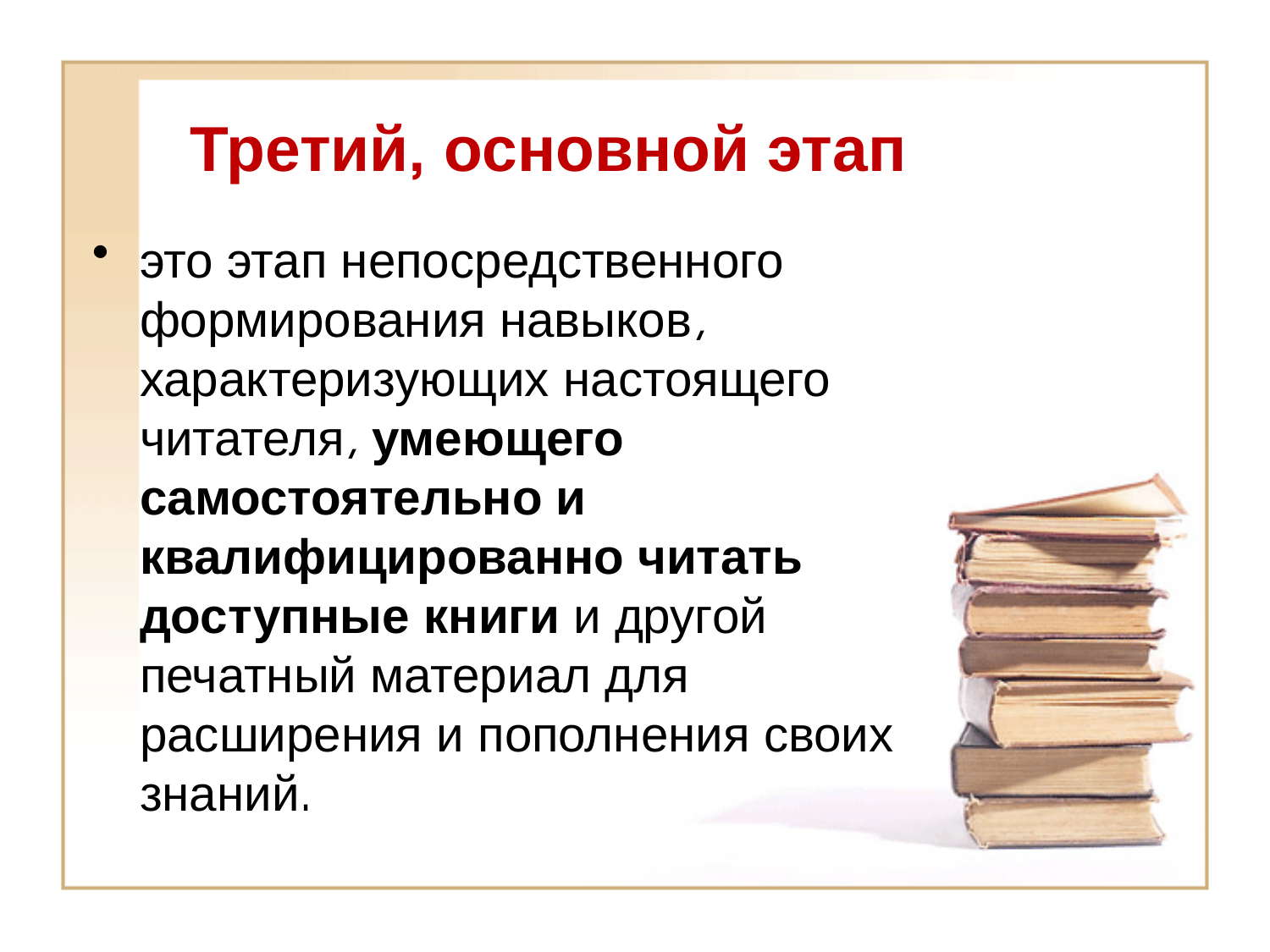

# Третий, основной этап
это этап непосредственного формирования навыков, характеризующих настоящего читателя, умеющего самостоятельно и квалифицированно читать доступные книги и другой печатный материал для расширения и пополнения своих знаний.